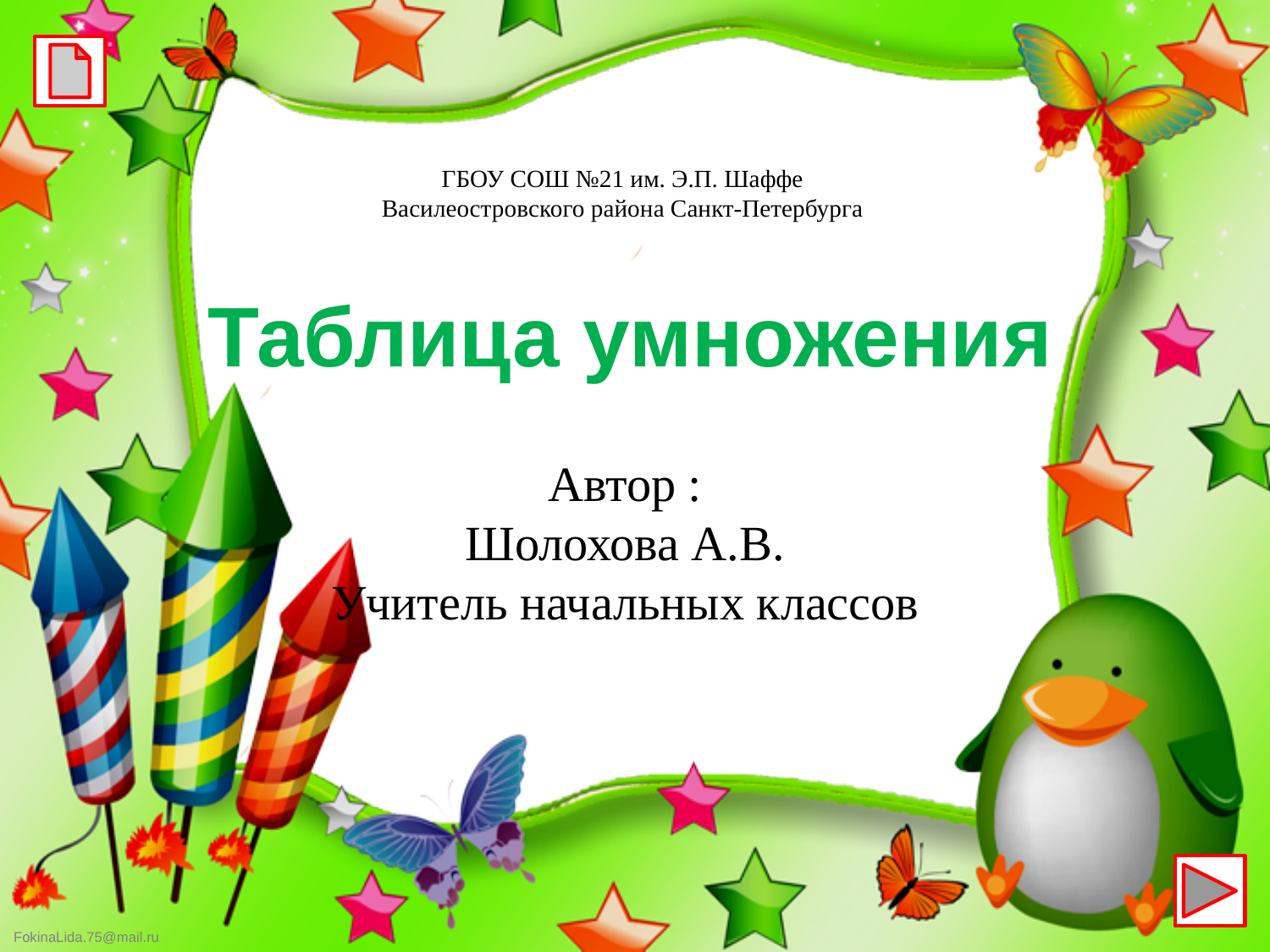

ГБОУ СОШ №21 им. Э.П. Шаффе
Василеостровского района Санкт-Петербурга
Таблица умножения

Автор :
Шолохова А.В.
Учитель начальных классов